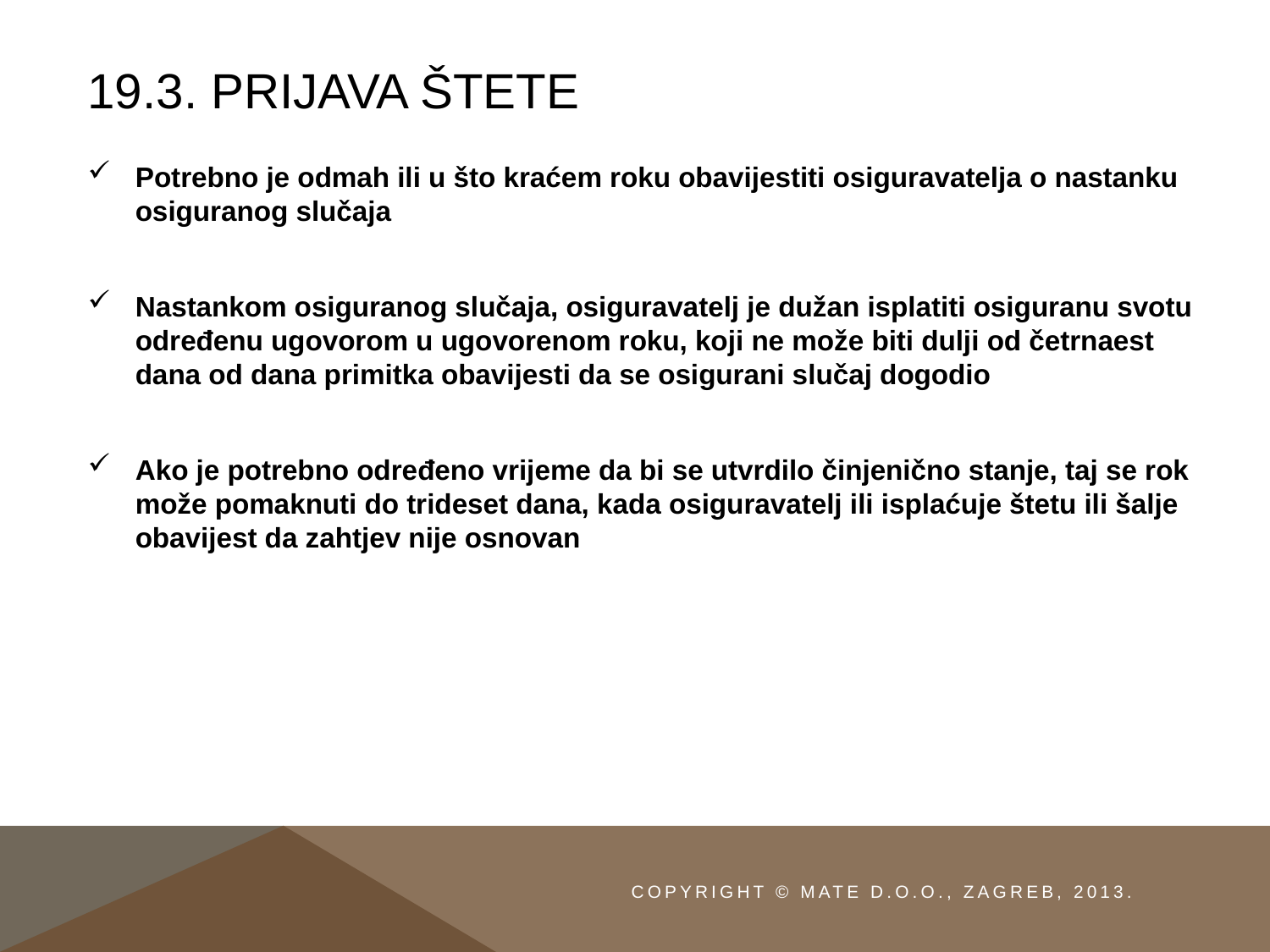

# 19.3. Prijava štete
Potrebno je odmah ili u što kraćem roku obavijestiti osiguravatelja o nastanku osiguranog slučaja

Nastankom osiguranog slučaja, osiguravatelj je dužan isplatiti osiguranu svotu određenu ugovorom u ugovorenom roku, koji ne može biti dulji od četrnaest dana od dana primitka obavijesti da se osigurani slučaj dogodio

Ako je potrebno određeno vrijeme da bi se utvrdilo činjenično stanje, taj se rok može pomaknuti do trideset dana, kada osiguravatelj ili isplaćuje štetu ili šalje obavijest da zahtjev nije osnovan
Copyright © MATE d.o.o., Zagreb, 2013.